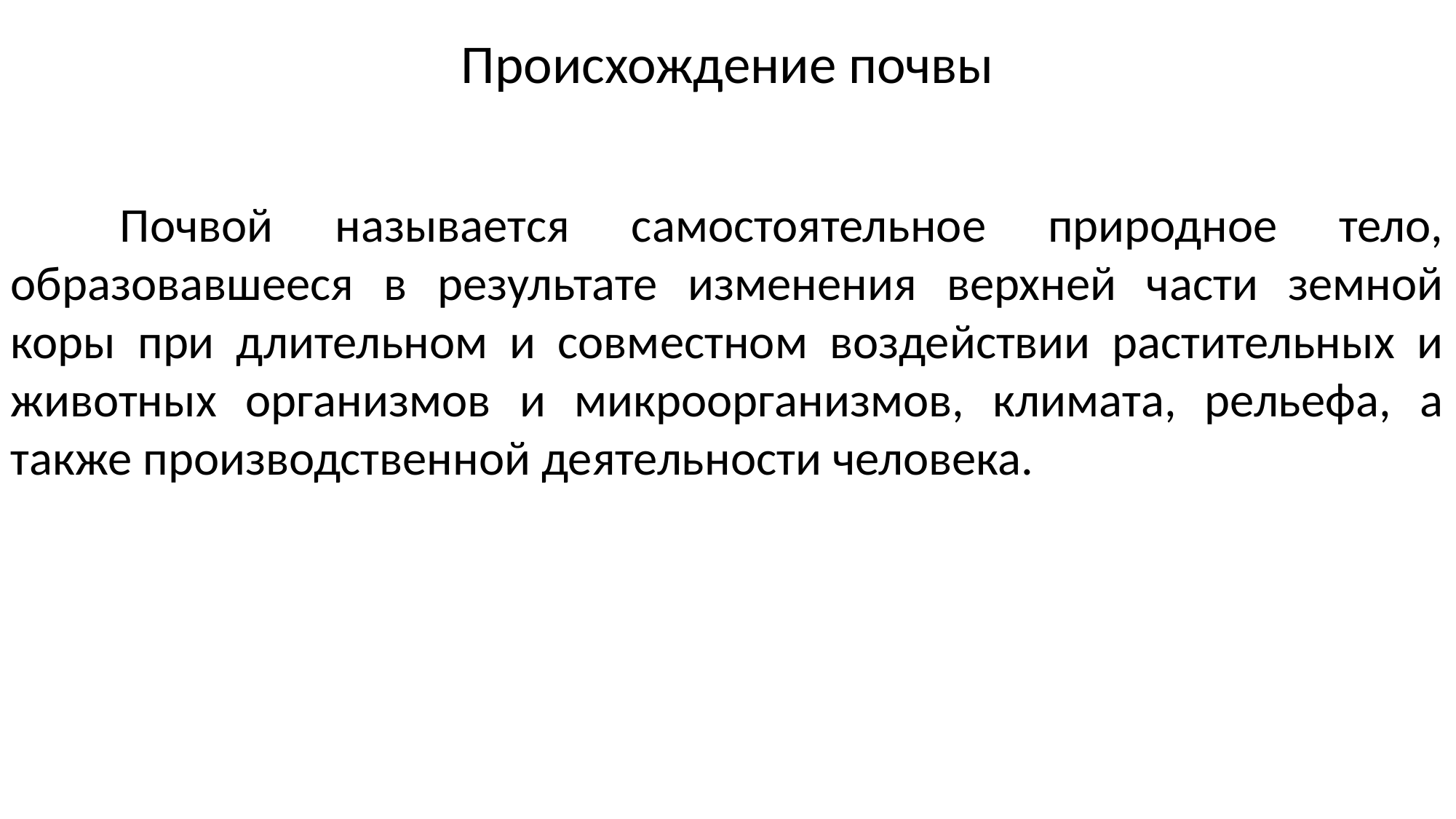

Происхождение почвы
	Почвой называется самостоятельное природное тело, образовавшееся в результате изменения верхней части земной коры при длительном и совместном воздействии растительных и животных организмов и микроорганизмов, климата, рельефа, а также производственной деятельности человека.